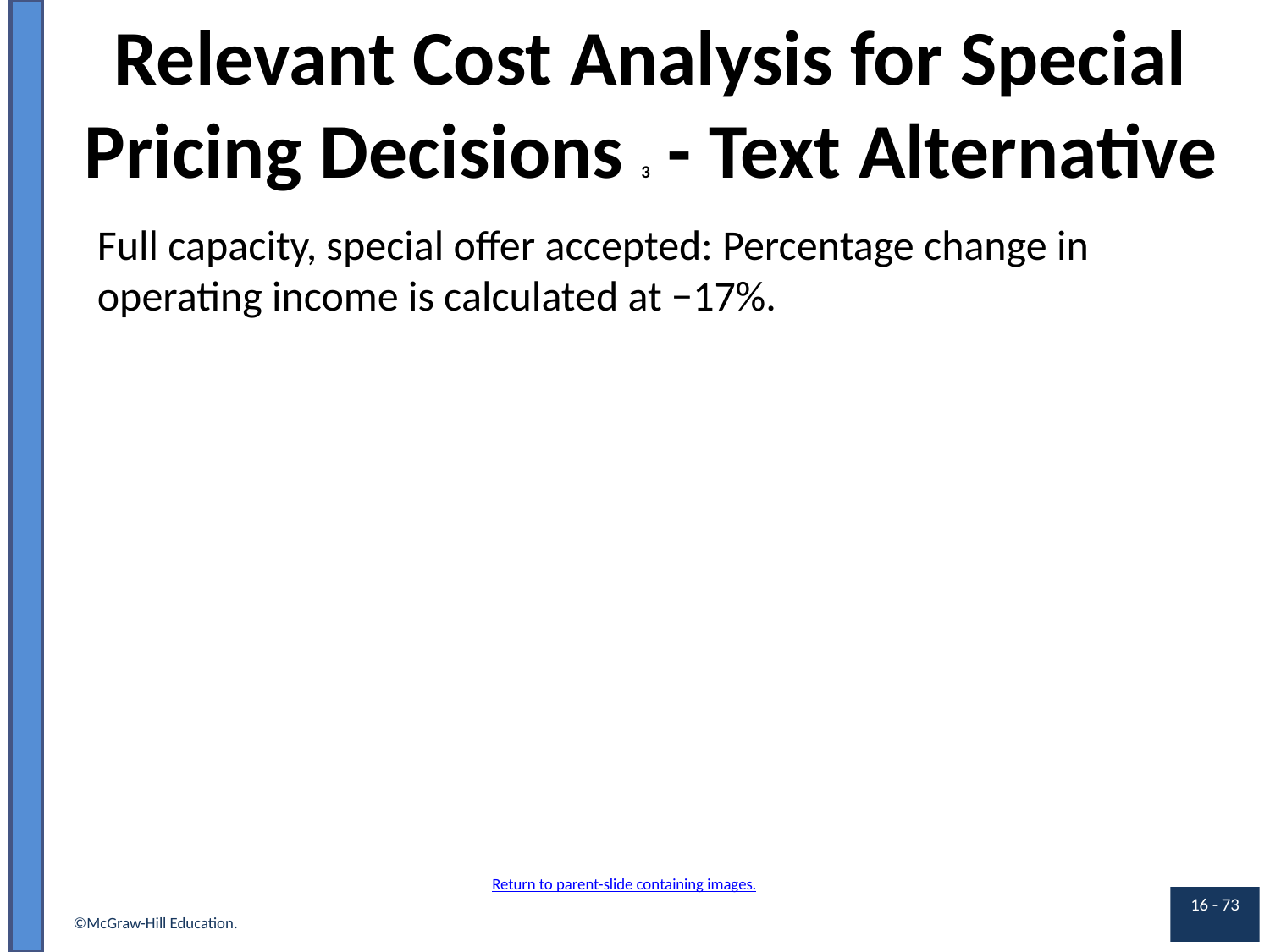

# Relevant Cost Analysis for Special Pricing Decisions 3 - Text Alternative
Full capacity, special offer accepted: Percentage change in operating income is calculated at −17%.
Return to parent-slide containing images.